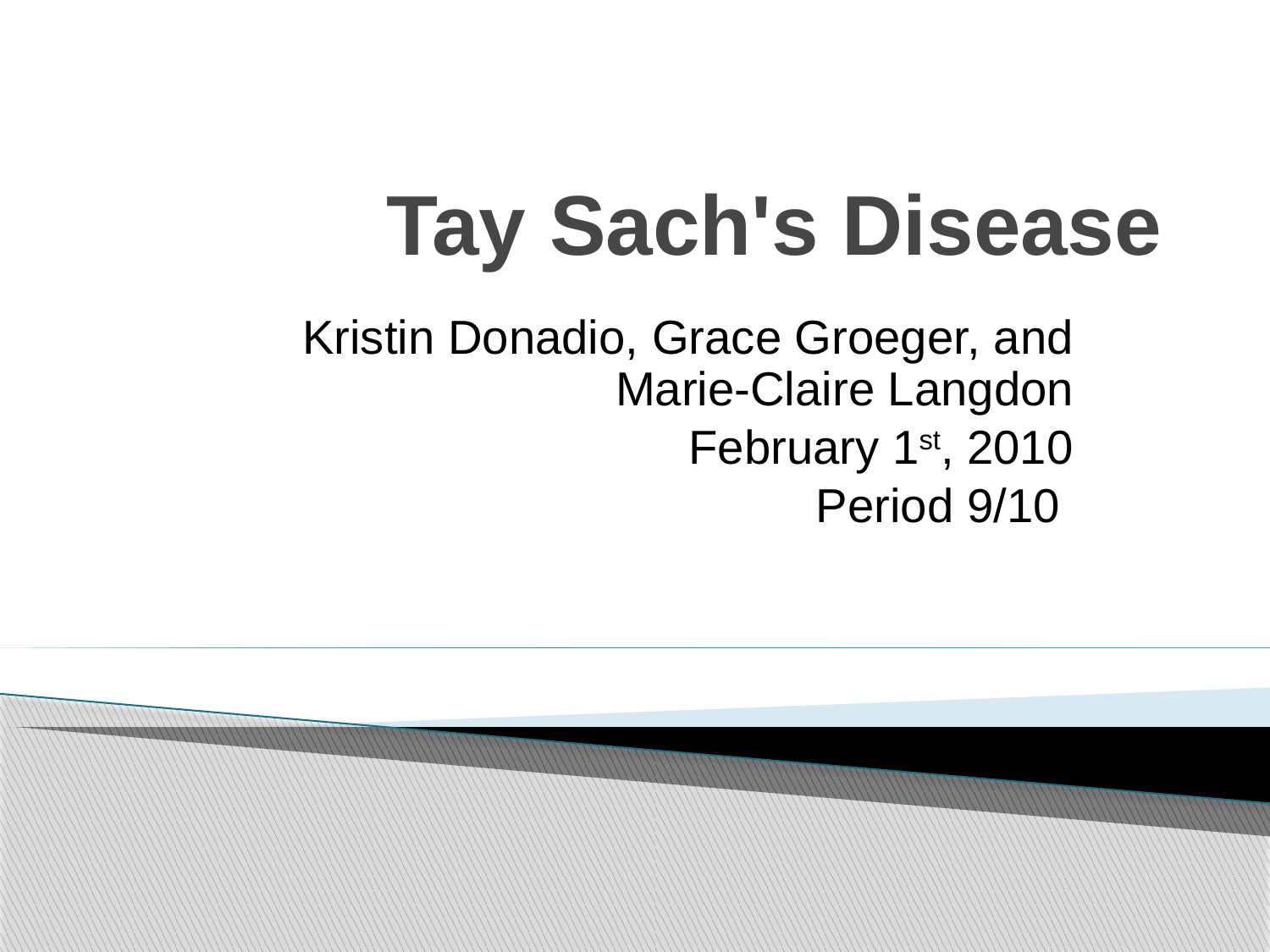

# Tay Sach's Disease
Kristin Donadio, Grace Groeger, and Marie-Claire Langdon
February 1st, 2010
Period 9/10